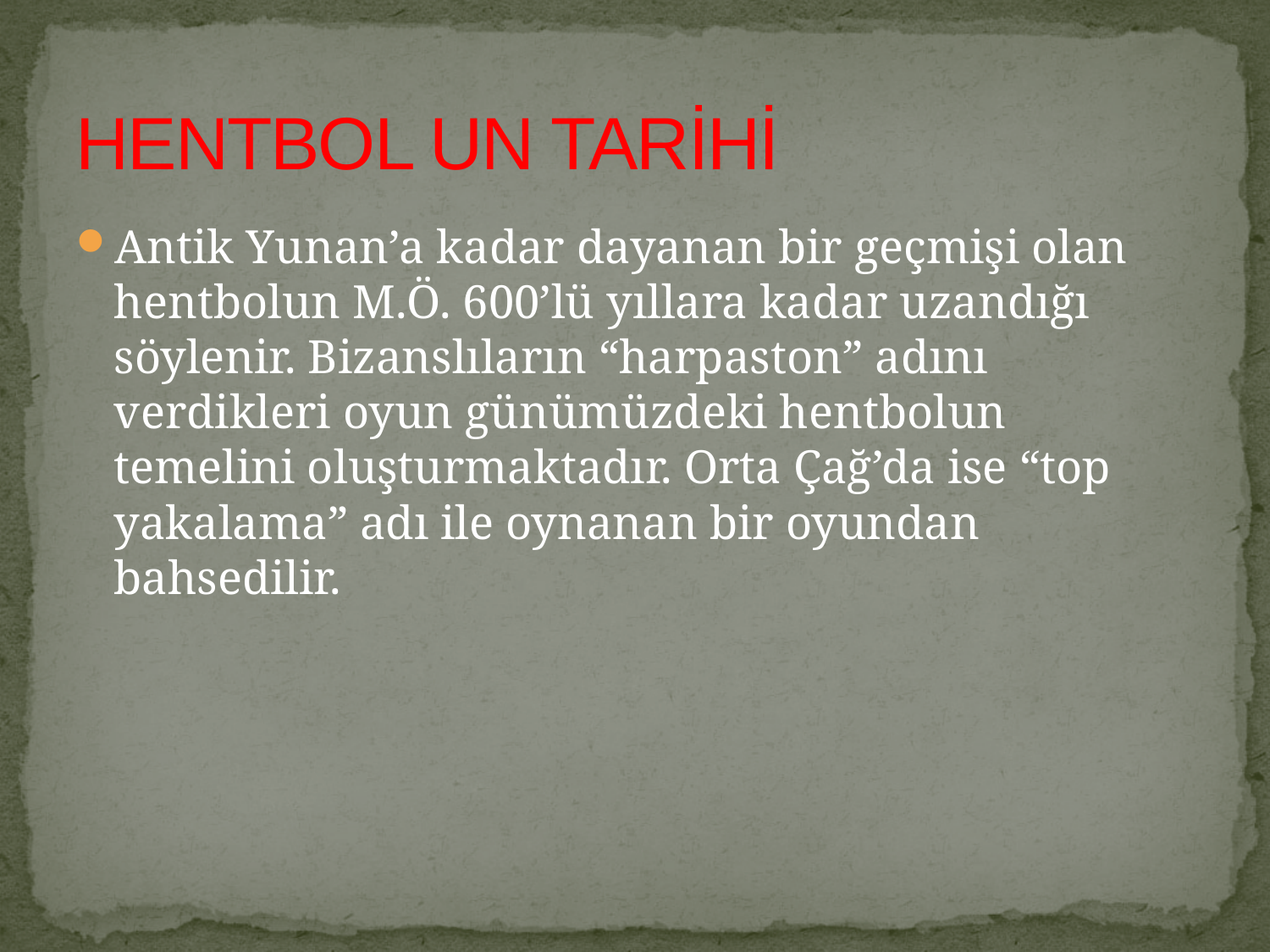

# HENTBOL UN TARİHİ
Antik Yunan’a kadar dayanan bir geçmişi olan hentbolun M.Ö. 600’lü yıllara kadar uzandığı söylenir. Bizanslıların “harpaston” adını verdikleri oyun günümüzdeki hentbolun temelini oluşturmaktadır. Orta Çağ’da ise “top yakalama” adı ile oynanan bir oyundan bahsedilir.